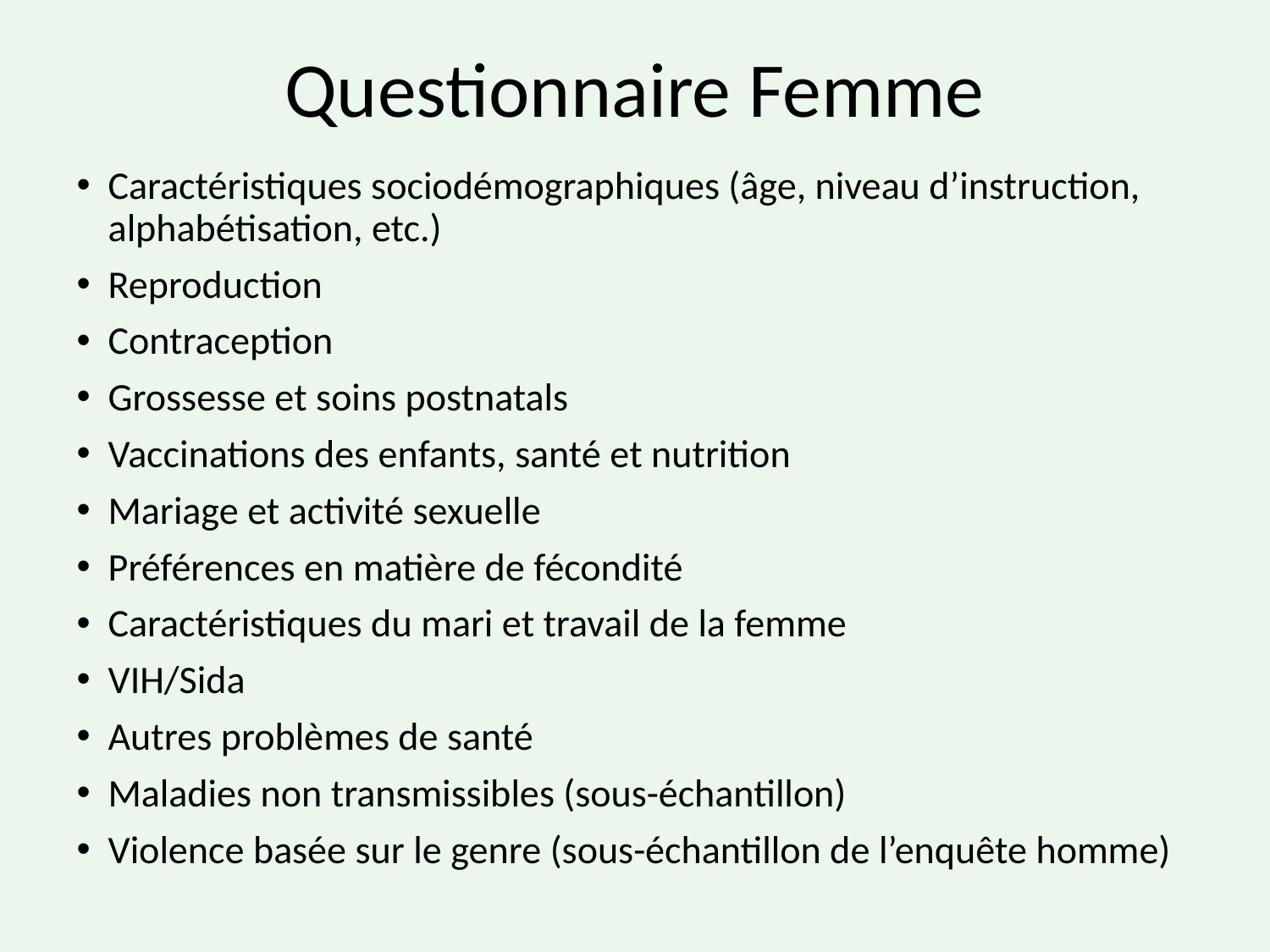

# Questionnaire Femme
Caractéristiques sociodémographiques (âge, niveau d’instruction, alphabétisation, etc.)
Reproduction
Contraception
Grossesse et soins postnatals
Vaccinations des enfants, santé et nutrition
Mariage et activité sexuelle
Préférences en matière de fécondité
Caractéristiques du mari et travail de la femme
VIH/Sida
Autres problèmes de santé
Maladies non transmissibles (sous-échantillon)
Violence basée sur le genre (sous-échantillon de l’enquête homme)